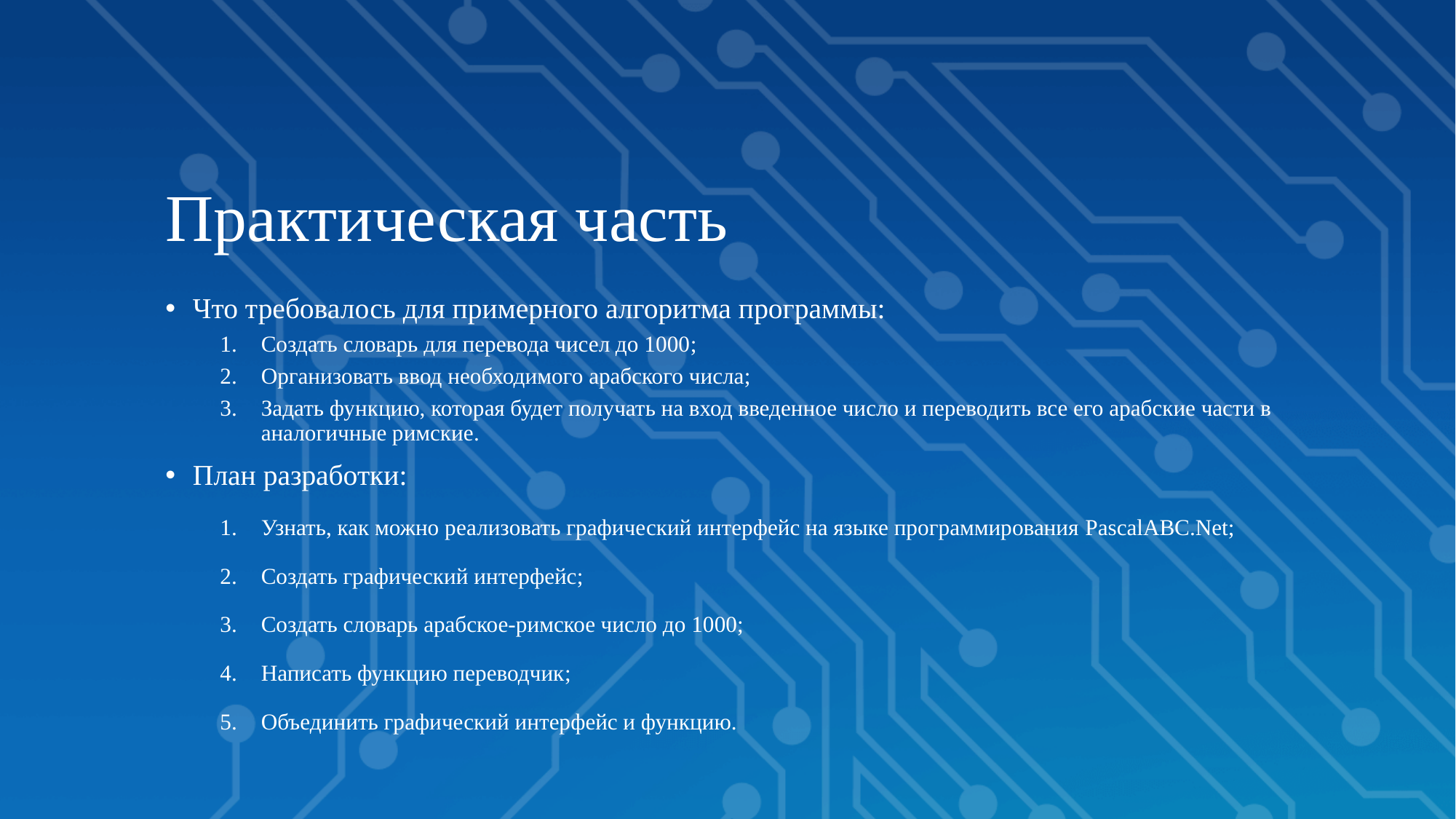

# Практическая часть
Что требовалось для примерного алгоритма программы:
Создать словарь для перевода чисел до 1000;
Организовать ввод необходимого арабского числа;
Задать функцию, которая будет получать на вход введенное число и переводить все его арабские части в аналогичные римские.
План разработки:
Узнать, как можно реализовать графический интерфейс на языке программирования PascalABC.Net;
Создать графический интерфейс;
Создать словарь арабское-римское число до 1000;
Написать функцию переводчик;
Объединить графический интерфейс и функцию.